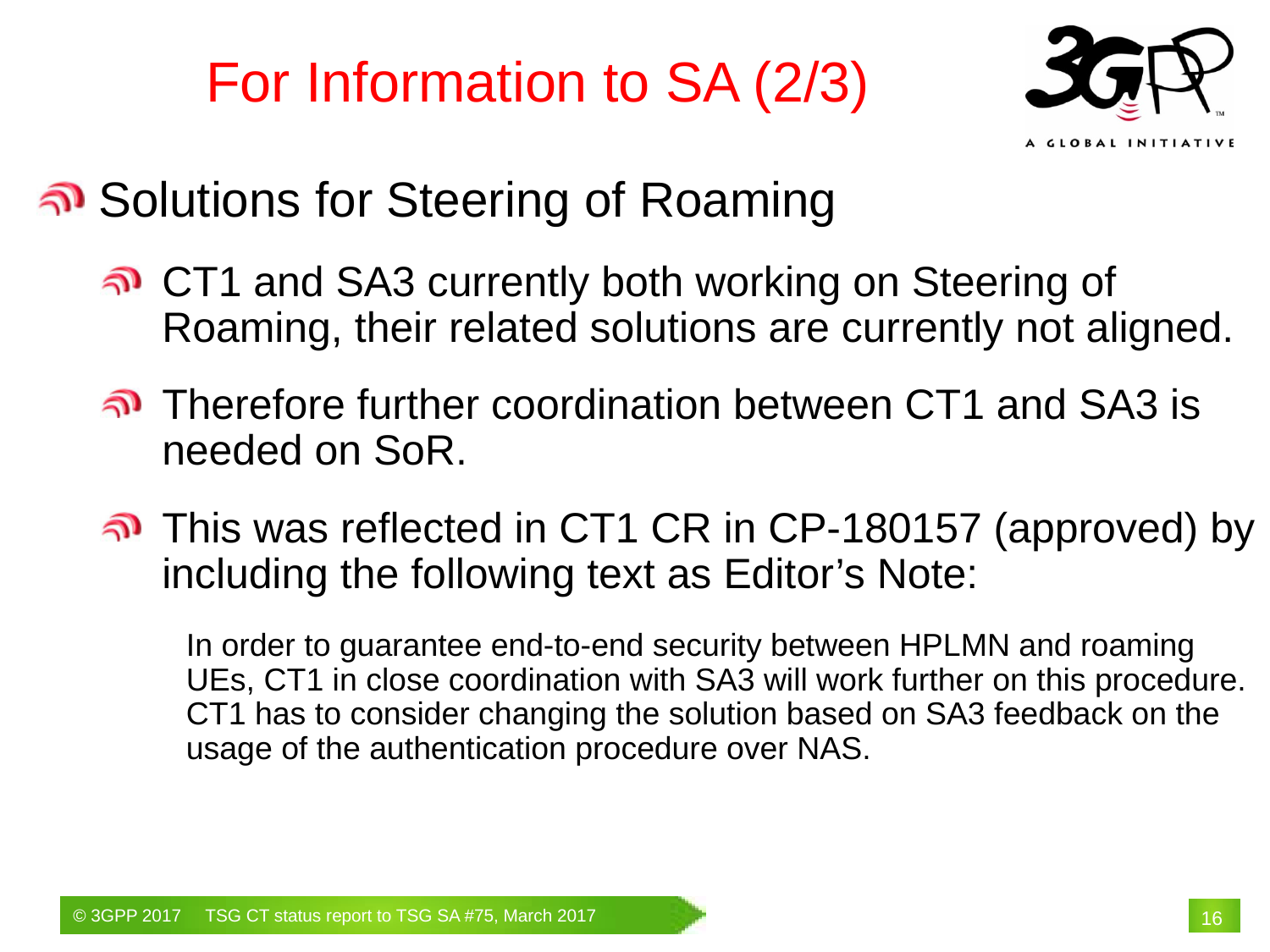

# For Information to SA (2/3)
Solutions for Steering of Roaming
CT1 and SA3 currently both working on Steering of Roaming, their related solutions are currently not aligned.
Therefore further coordination between CT1 and SA3 is needed on SoR.
This was reflected in CT1 CR in CP-180157 (approved) by including the following text as Editor’s Note:
	In order to guarantee end-to-end security between HPLMN and roaming UEs, CT1 in close coordination with SA3 will work further on this procedure. CT1 has to consider changing the solution based on SA3 feedback on the usage of the authentication procedure over NAS.

16